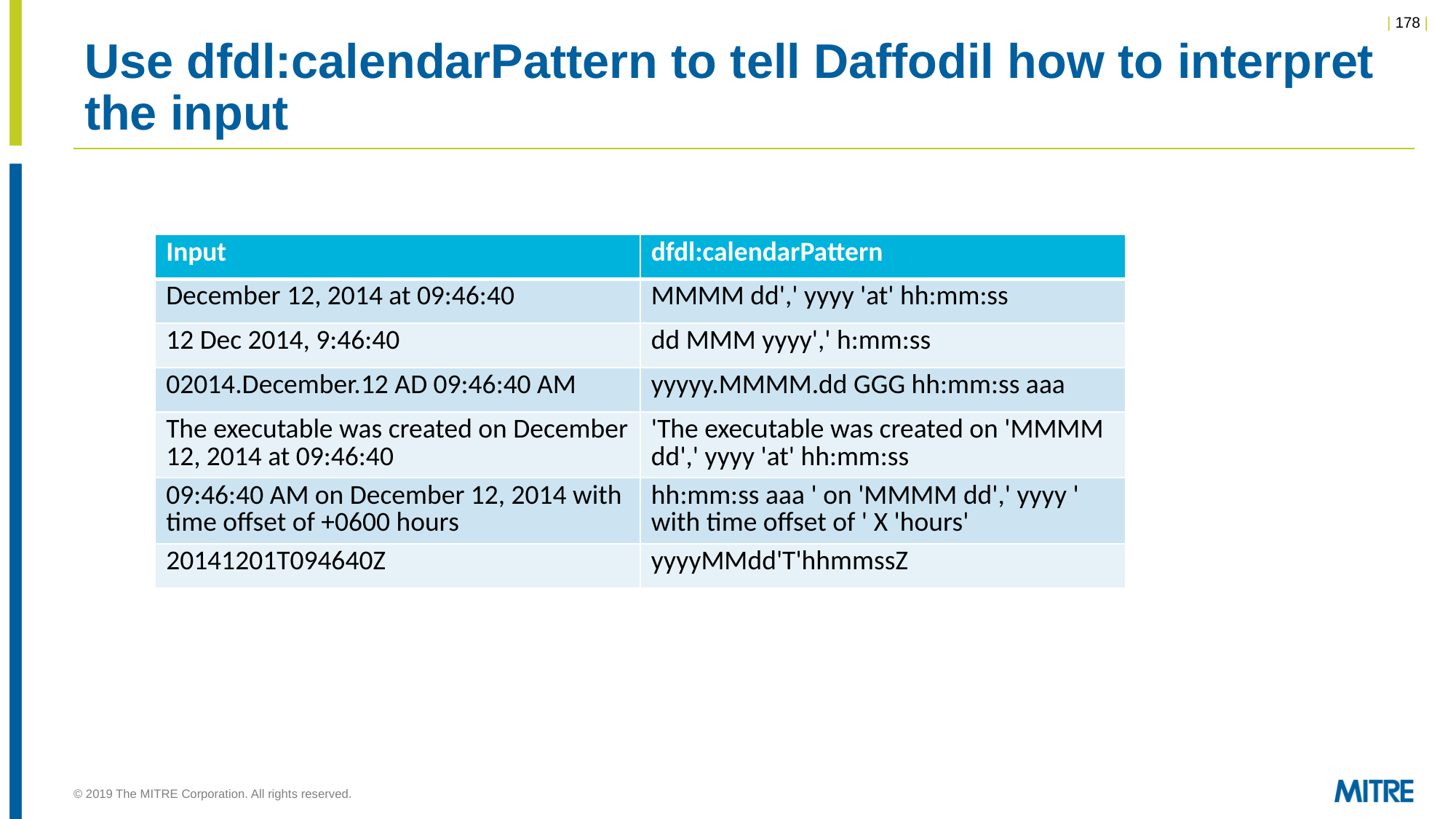

# Use dfdl:calendarPattern to tell Daffodil how to interpret the input
| Input | dfdl:calendarPattern |
| --- | --- |
| December 12, 2014 at 09:46:40 | MMMM dd',' yyyy 'at' hh:mm:ss |
| 12 Dec 2014, 9:46:40 | dd MMM yyyy',' h:mm:ss |
| 02014.December.12 AD 09:46:40 AM | yyyyy.MMMM.dd GGG hh:mm:ss aaa |
| The executable was created on December 12, 2014 at 09:46:40 | 'The executable was created on 'MMMM dd',' yyyy 'at' hh:mm:ss |
| 09:46:40 AM on December 12, 2014 with time offset of +0600 hours | hh:mm:ss aaa ' on 'MMMM dd',' yyyy ' with time offset of ' X 'hours' |
| 20141201T094640Z | yyyyMMdd'T'hhmmssZ |
© 2019 The MITRE Corporation. All rights reserved.